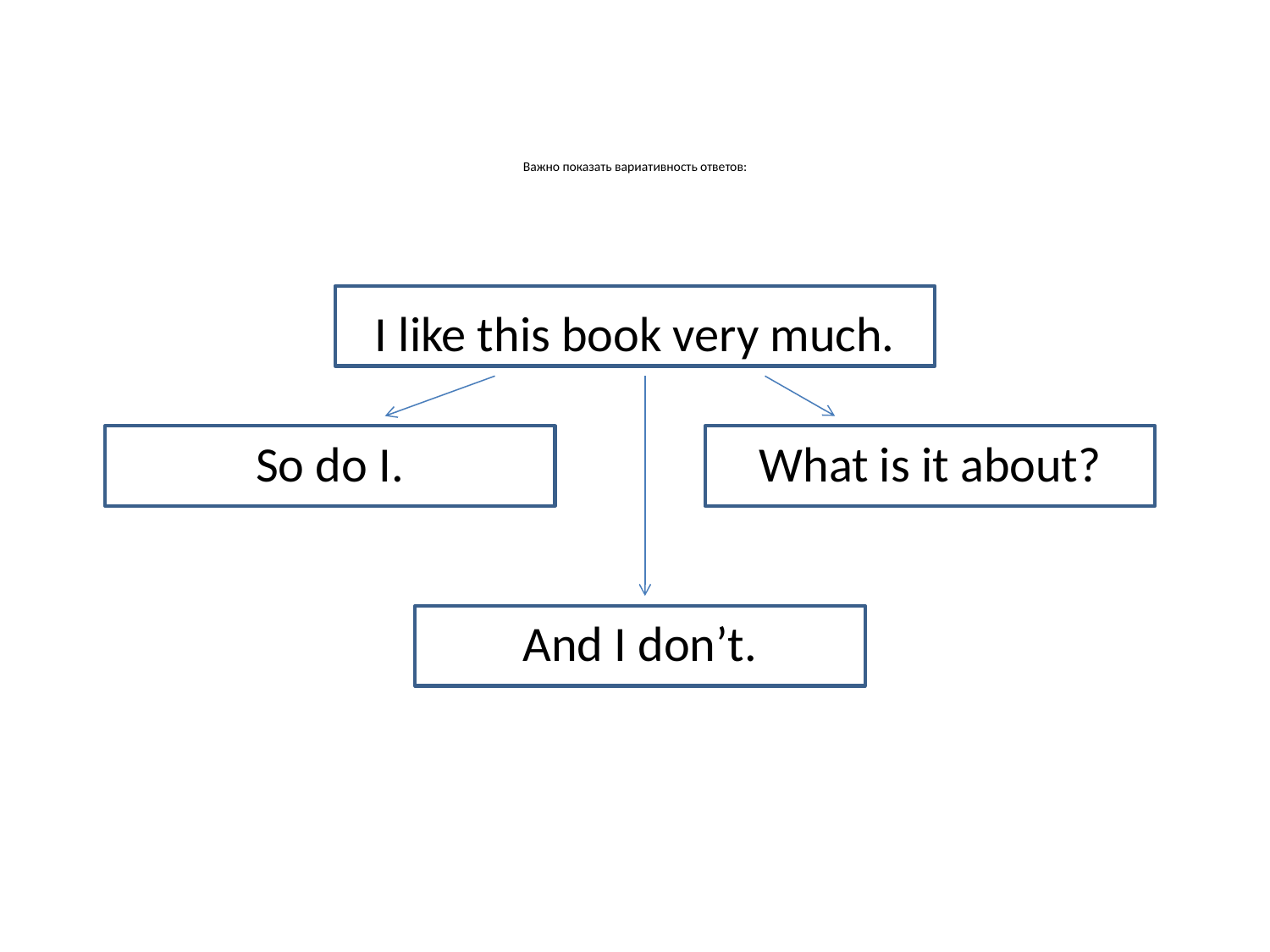

# Важно показать вариативность ответов:

I like this book very much.

What is it about?
So do I.

And I don’t.